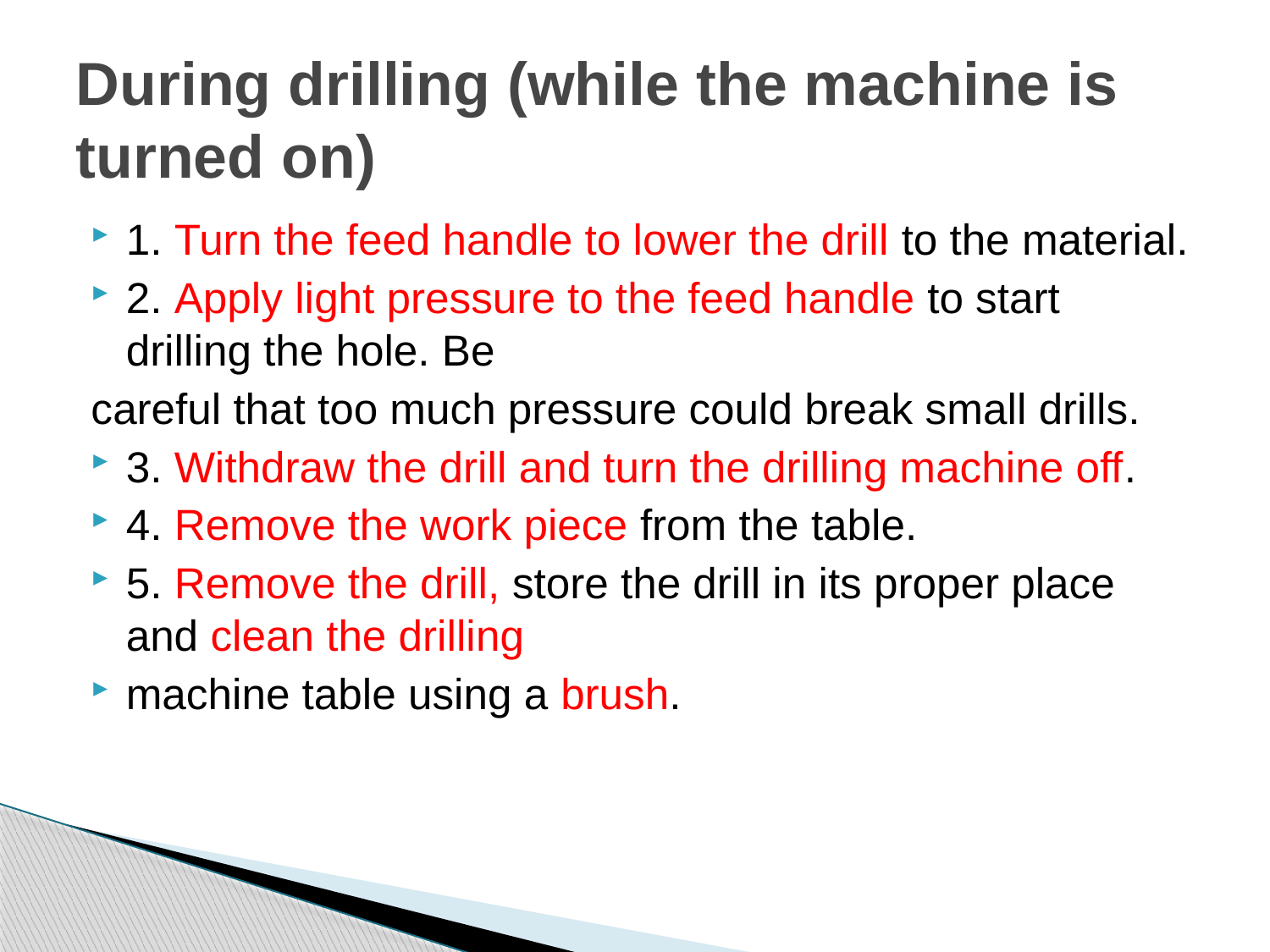

# During drilling (while the machine is turned on)
1. Turn the feed handle to lower the drill to the material.
2. Apply light pressure to the feed handle to start drilling the hole. Be
careful that too much pressure could break small drills.
3. Withdraw the drill and turn the drilling machine off.
4. Remove the work piece from the table.
5. Remove the drill, store the drill in its proper place and clean the drilling
machine table using a brush.